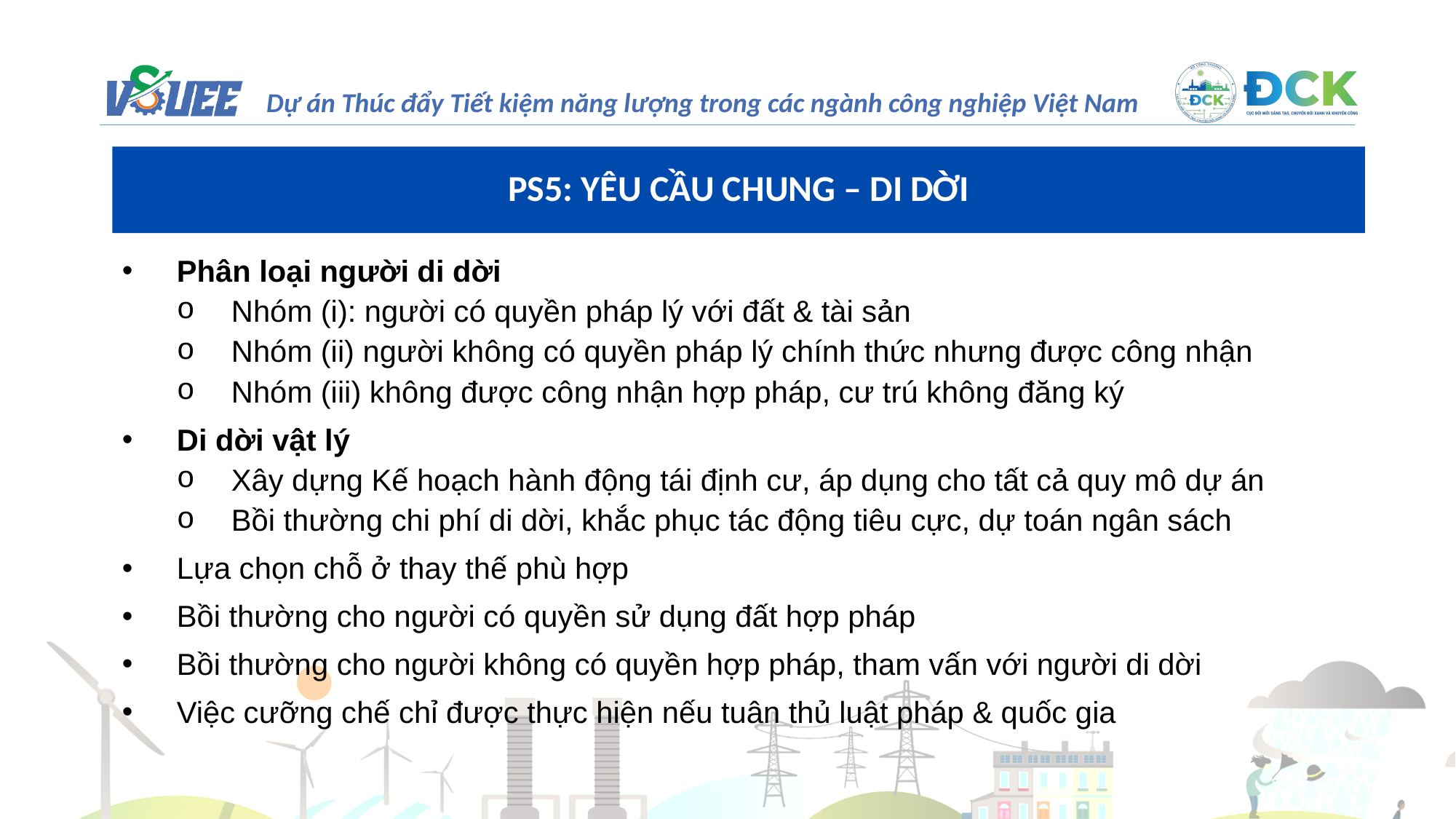

PS5: YÊU CẦU CHUNG – DI DỜI
Phân loại người di dời
Nhóm (i): người có quyền pháp lý với đất & tài sản
Nhóm (ii) người không có quyền pháp lý chính thức nhưng được công nhận
Nhóm (iii) không được công nhận hợp pháp, cư trú không đăng ký
Di dời vật lý
Xây dựng Kế hoạch hành động tái định cư, áp dụng cho tất cả quy mô dự án
Bồi thường chi phí di dời, khắc phục tác động tiêu cực, dự toán ngân sách
Lựa chọn chỗ ở thay thế phù hợp
Bồi thường cho người có quyền sử dụng đất hợp pháp
Bồi thường cho người không có quyền hợp pháp, tham vấn với người di dời
Việc cưỡng chế chỉ được thực hiện nếu tuân thủ luật pháp & quốc gia